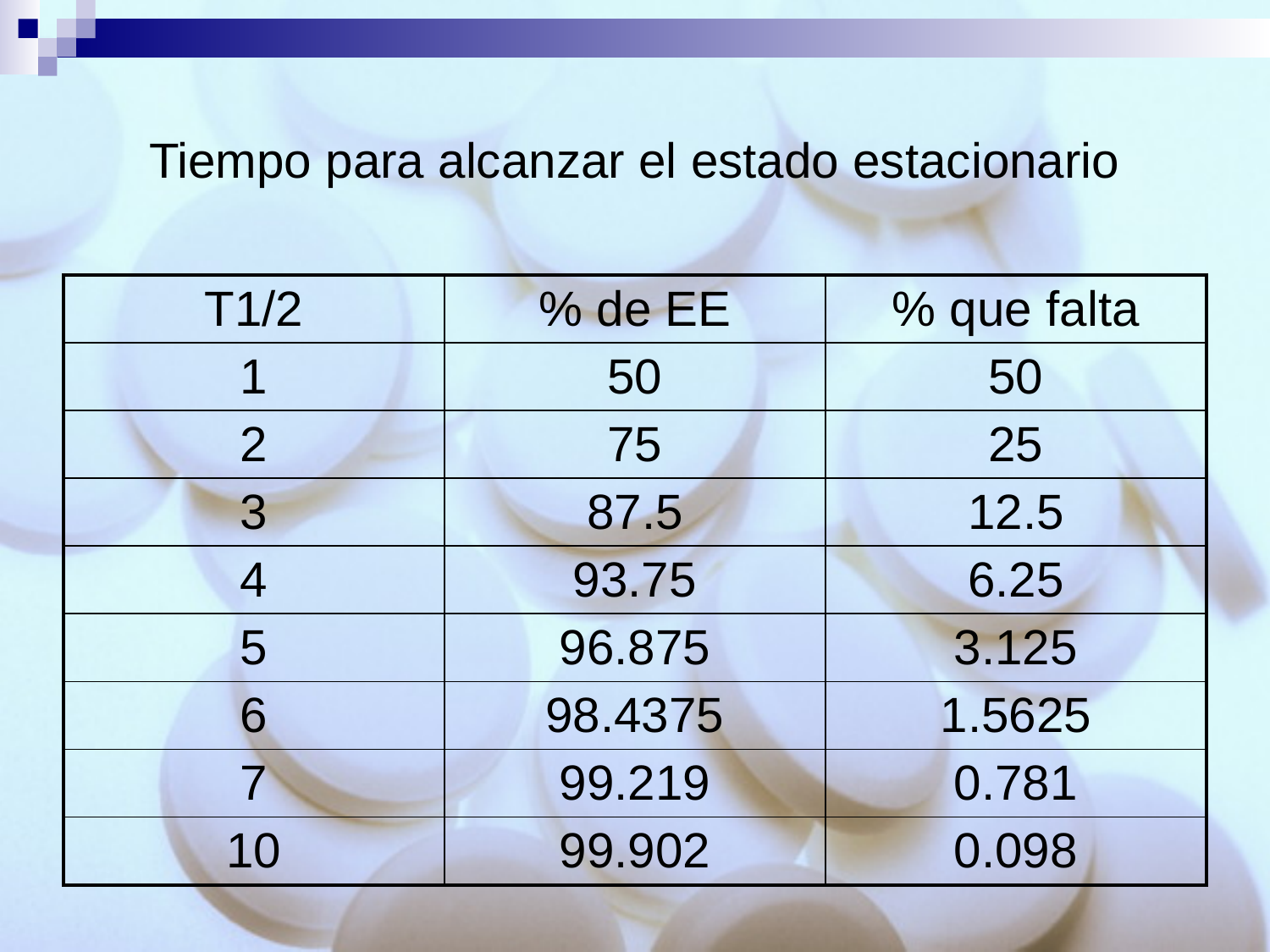

# Tiempo para alcanzar el estado estacionario
| T1/2 | % de EE | % que falta |
| --- | --- | --- |
| 1 | 50 | 50 |
| 2 | 75 | 25 |
| 3 | 87.5 | 12.5 |
| 4 | 93.75 | 6.25 |
| 5 | 96.875 | 3.125 |
| 6 | 98.4375 | 1.5625 |
| 7 | 99.219 | 0.781 |
| 10 | 99.902 | 0.098 |